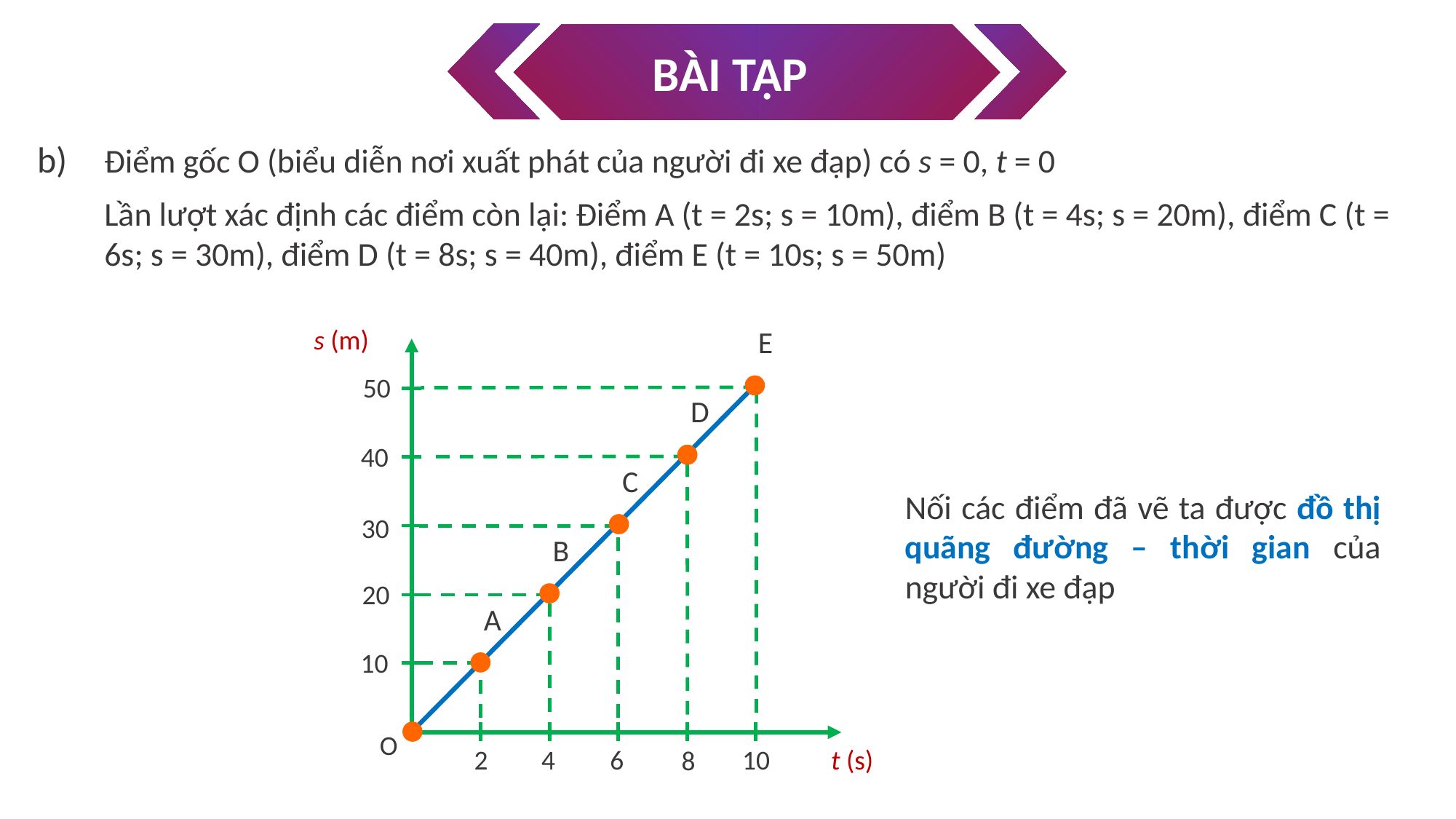

BÀI TẬP

b)
Điểm gốc O (biểu diễn nơi xuất phát của người đi xe đạp) có s = 0, t = 0
Lần lượt xác định các điểm còn lại: Điểm A (t = 2s; s = 10m), điểm B (t = 4s; s = 20m), điểm C (t = 6s; s = 30m), điểm D (t = 8s; s = 40m), điểm E (t = 10s; s = 50m)
s (m)
50
40
30
20
10
O

2
4
6
8
10
t (s)
E

D

C

Nối các điểm đã vẽ ta được đồ thị quãng đường – thời gian của người đi xe đạp
B

A